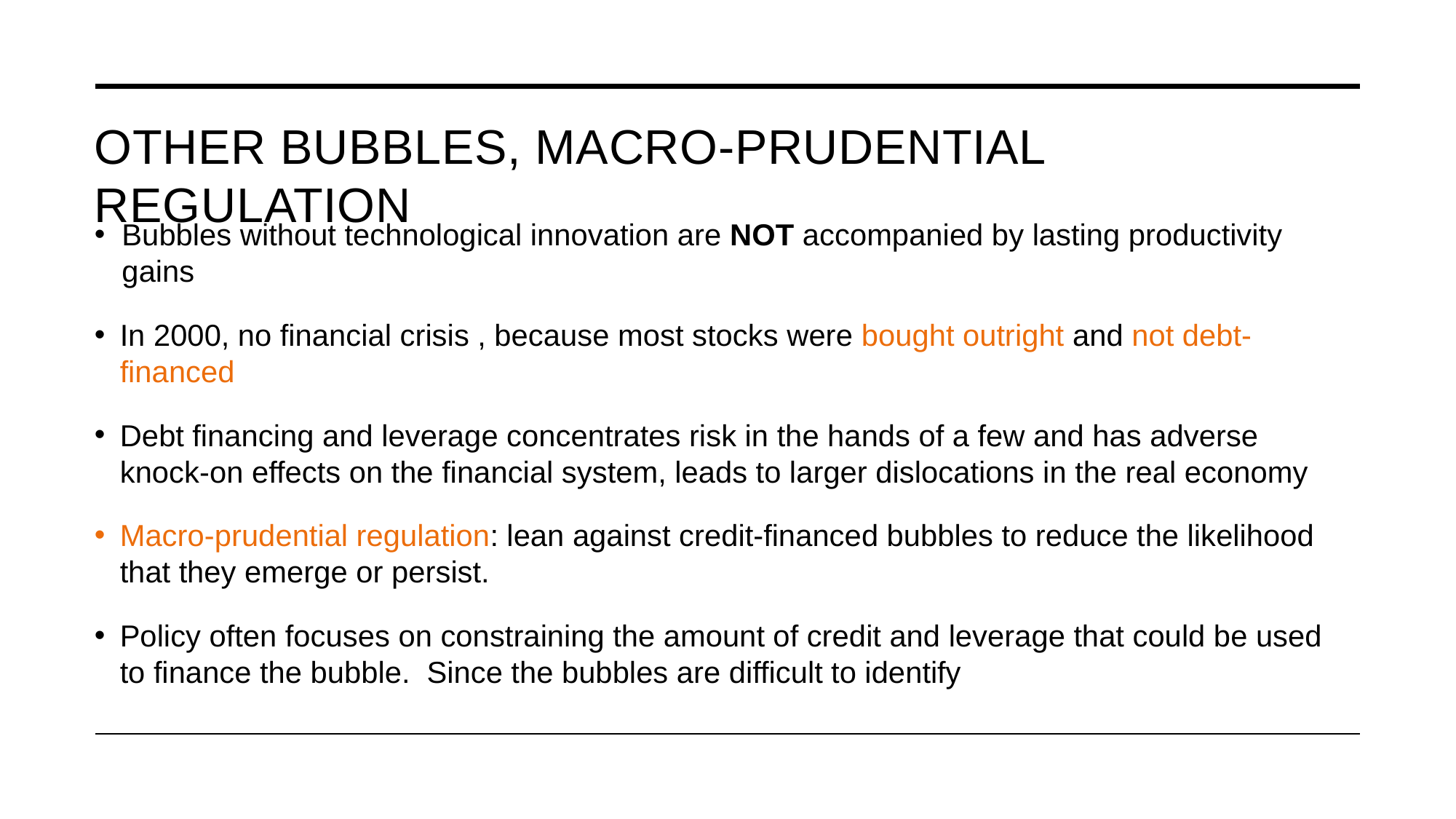

# Other bubbles, macro-prudential regulation
Bubbles without technological innovation are NOT accompanied by lasting productivity gains
In 2000, no financial crisis , because most stocks were bought outright and not debt-financed
Debt financing and leverage concentrates risk in the hands of a few and has adverse knock-on effects on the financial system, leads to larger dislocations in the real economy
Macro-prudential regulation: lean against credit-financed bubbles to reduce the likelihood that they emerge or persist.
Policy often focuses on constraining the amount of credit and leverage that could be used to finance the bubble.  Since the bubbles are difficult to identify